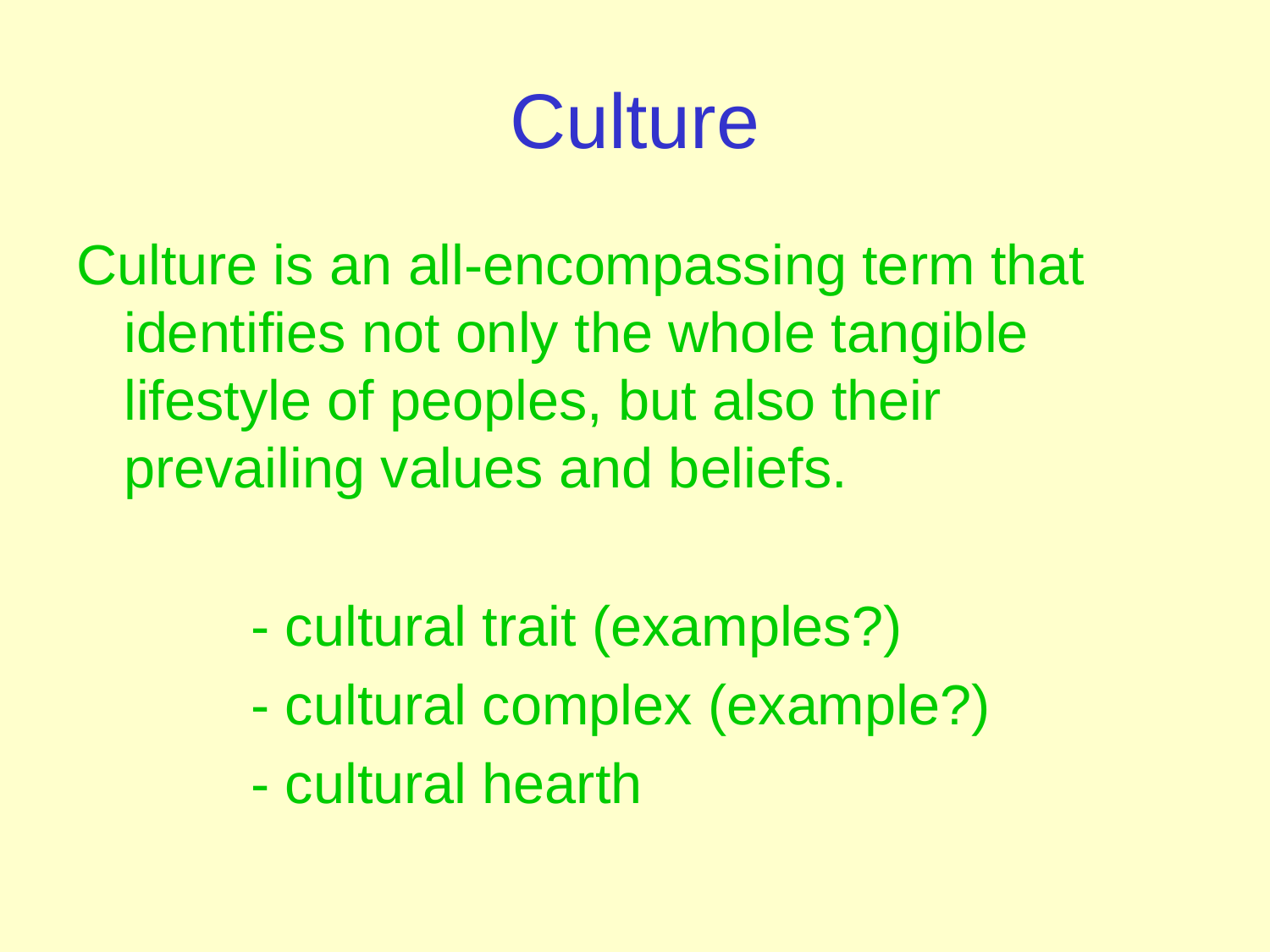

# Culture
Culture is an all-encompassing term that identifies not only the whole tangible lifestyle of peoples, but also their prevailing values and beliefs.

		- cultural trait (examples?)
		- cultural complex (example?)
		- cultural hearth